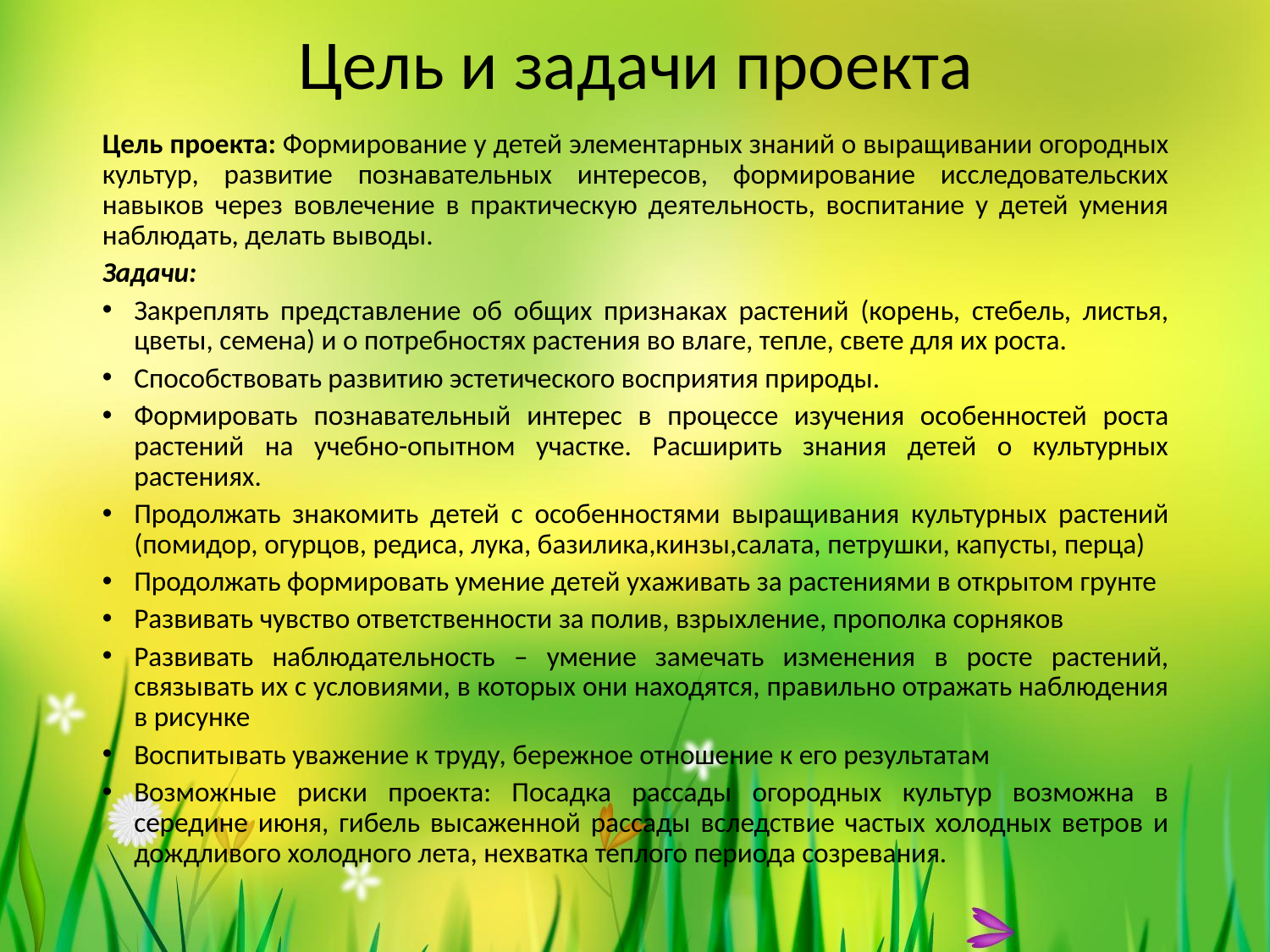

# Цель и задачи проекта
Цель проекта: Формирование у детей элементарных знаний о выращивании огородных культур, развитие познавательных интересов, формирование исследовательских навыков через вовлечение в практическую деятельность, воспитание у детей умения наблюдать, делать выводы.
Задачи:
Закреплять представление об общих признаках растений (корень, стебель, листья, цветы, семена) и о потребностях растения во влаге, тепле, свете для их роста.
Способствовать развитию эстетического восприятия природы.
Формировать познавательный интерес в процессе изучения особенностей роста растений на учебно-опытном участке. Расширить знания детей о культурных растениях.
Продолжать знакомить детей с особенностями выращивания культурных растений (помидор, огурцов, редиса, лука, базилика,кинзы,салата, петрушки, капусты, перца)
Продолжать формировать умение детей ухаживать за растениями в открытом грунте
Развивать чувство ответственности за полив, взрыхление, прополка сорняков
Развивать наблюдательность – умение замечать изменения в росте растений, связывать их с условиями, в которых они находятся, правильно отражать наблюдения в рисунке
Воспитывать уважение к труду, бережное отношение к его результатам
Возможные риски проекта: Посадка рассады огородных культур возможна в середине июня, гибель высаженной рассады вследствие частых холодных ветров и дождливого холодного лета, нехватка теплого периода созревания.